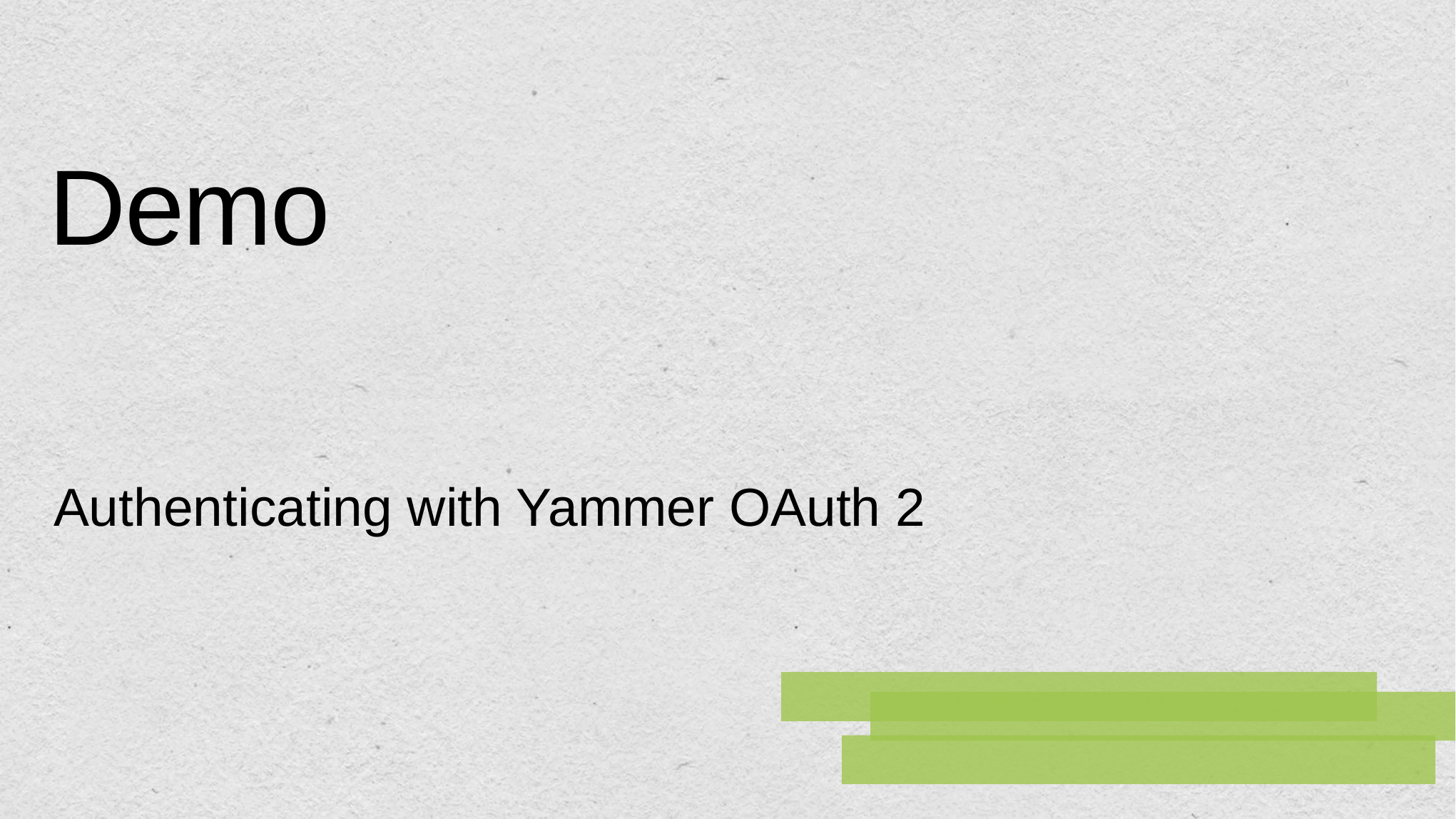

# Demo
Authenticating with Yammer OAuth 2